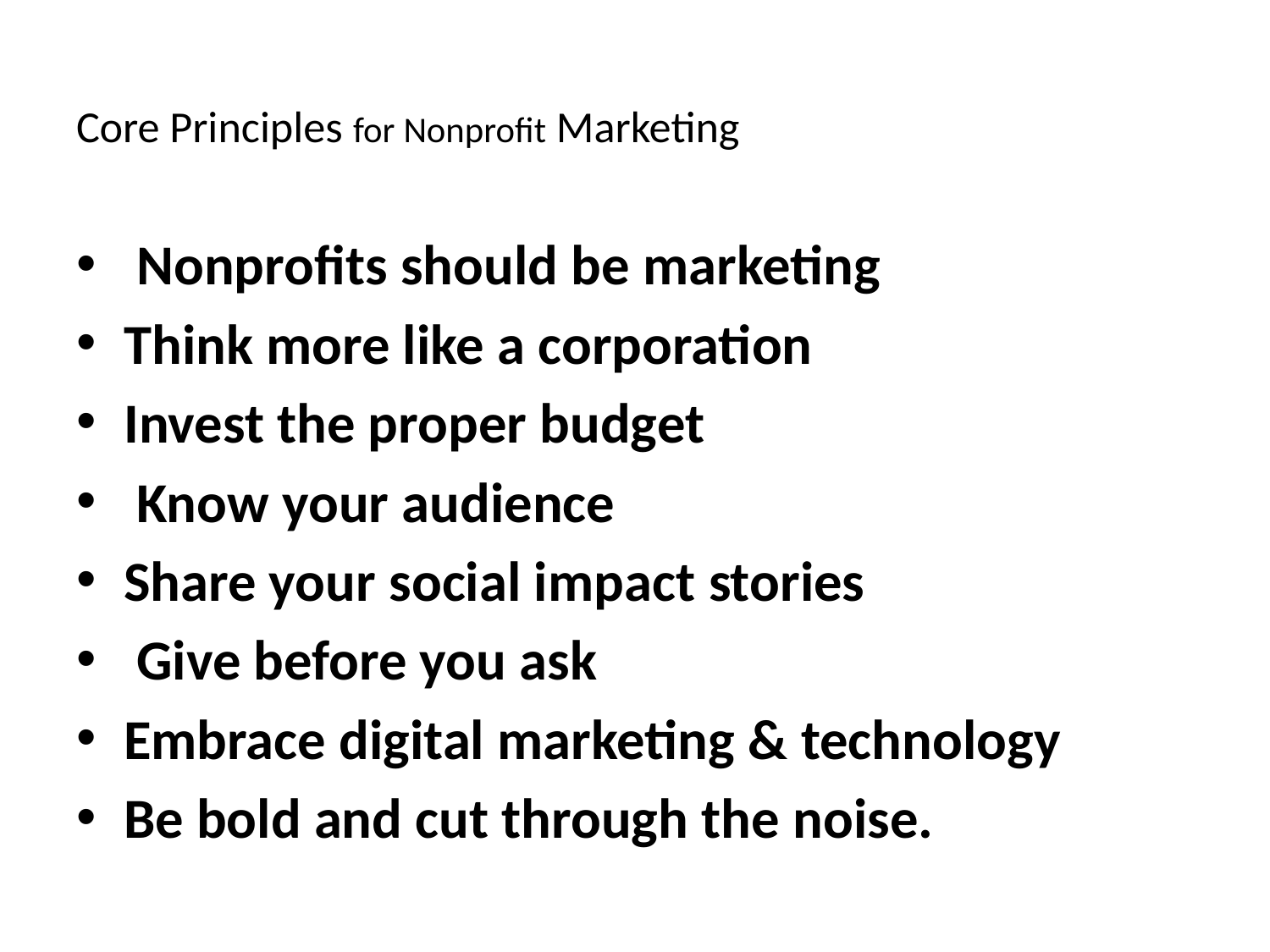

# Core Principles for Nonprofit Marketing
 Nonprofits should be marketing
Think more like a corporation
Invest the proper budget
 Know your audience
Share your social impact stories
 Give before you ask
Embrace digital marketing & technology
Be bold and cut through the noise.